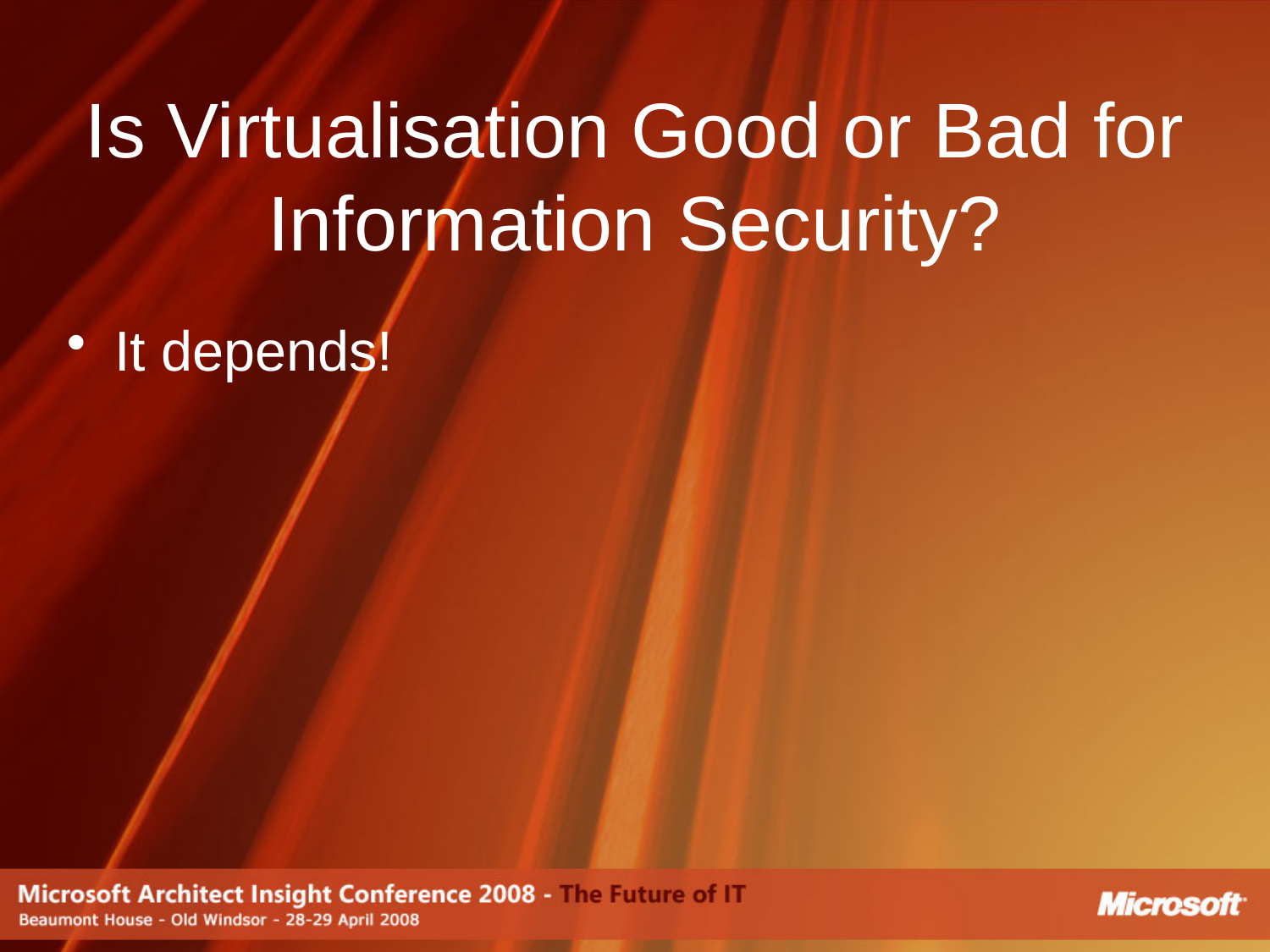

# Is Virtualisation Good or Bad for Information Security?
It depends!